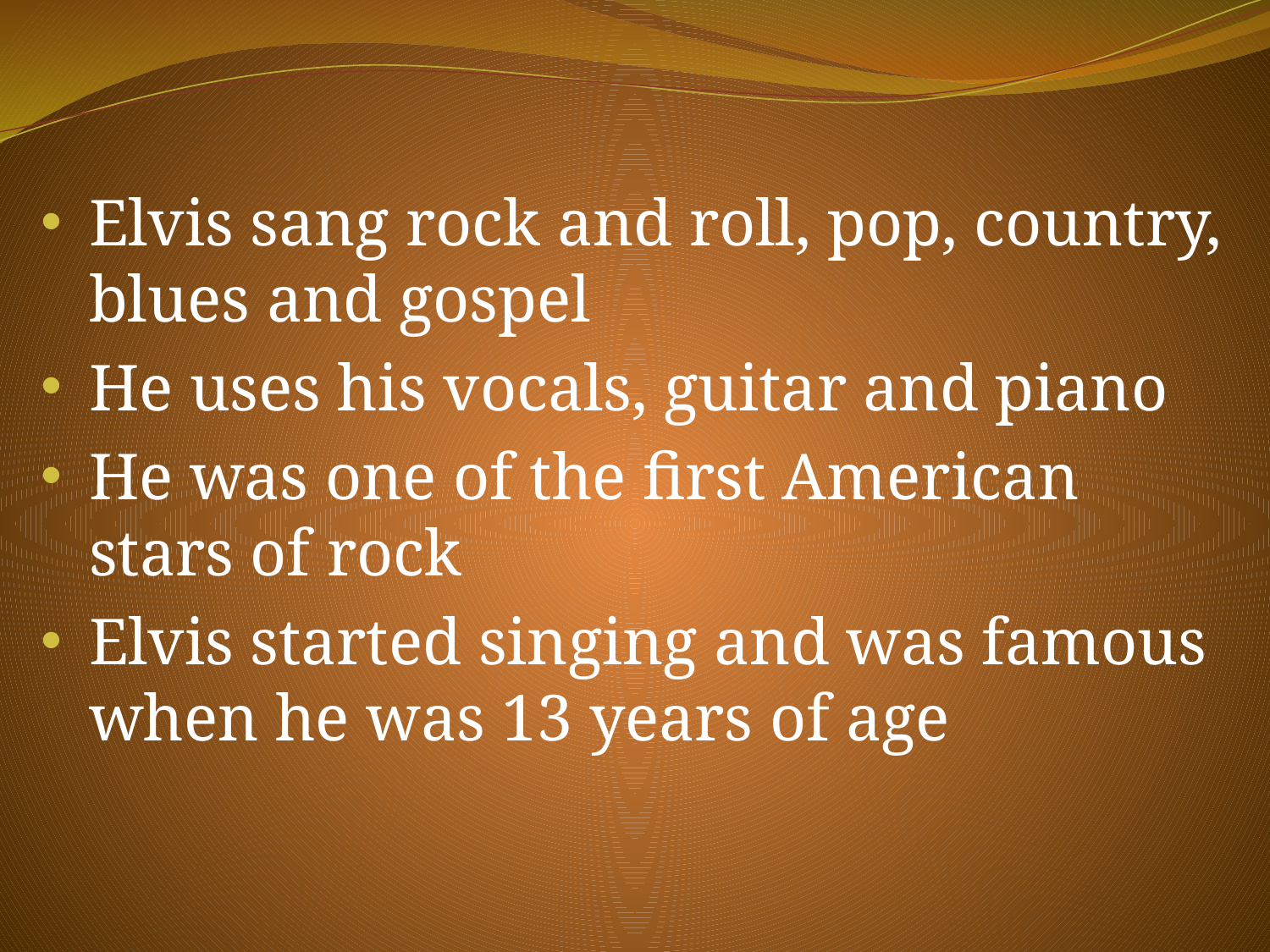

Elvis sang rock and roll, pop, country, blues and gospel
He uses his vocals, guitar and piano
He was one of the first American stars of rock
Elvis started singing and was famous when he was 13 years of age